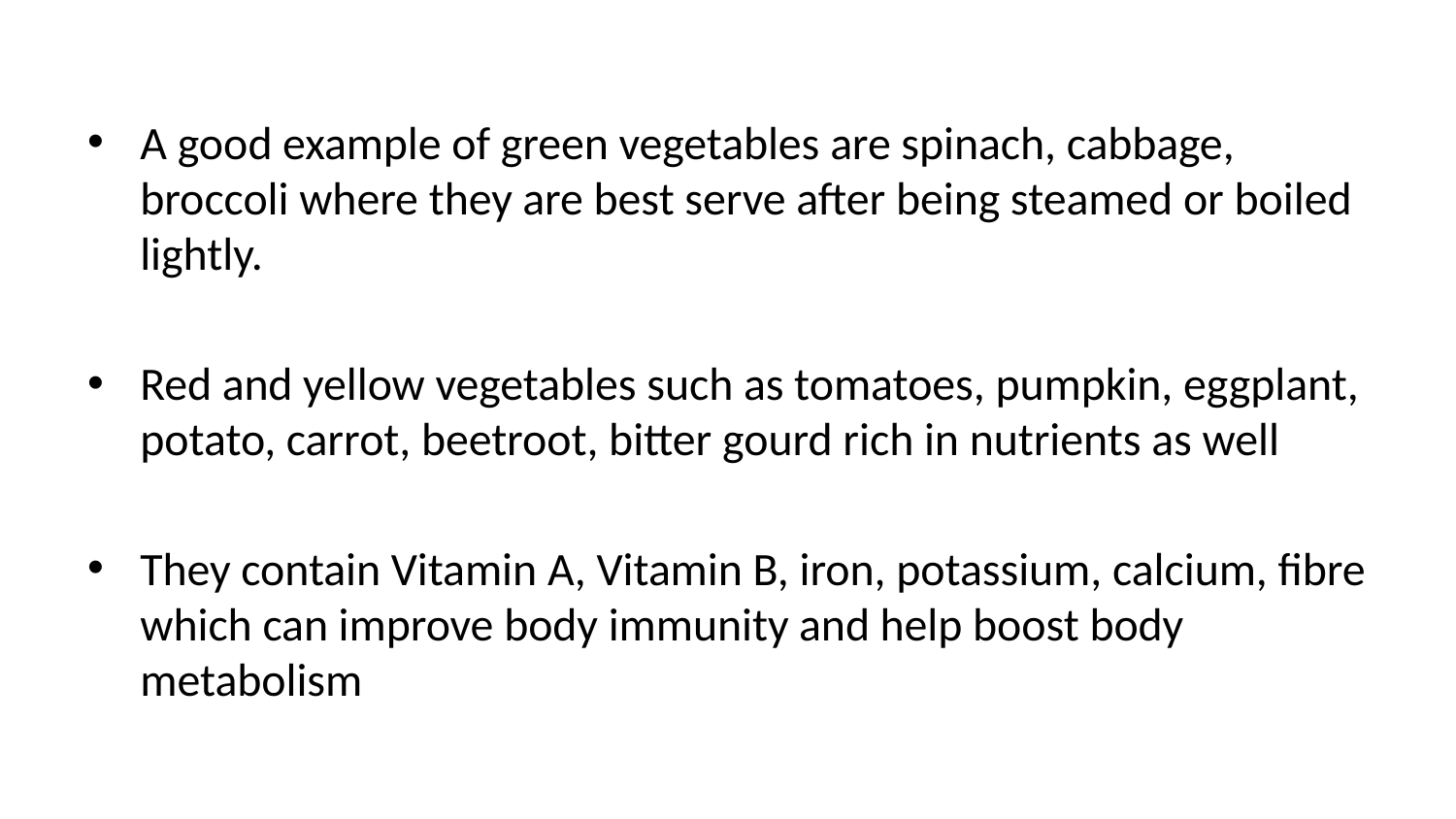

A good example of green vegetables are spinach, cabbage, broccoli where they are best serve after being steamed or boiled lightly.

Red and yellow vegetables such as tomatoes, pumpkin, eggplant, potato, carrot, beetroot, bitter gourd rich in nutrients as well

They contain Vitamin A, Vitamin B, iron, potassium, calcium, fibre which can improve body immunity and help boost body metabolism